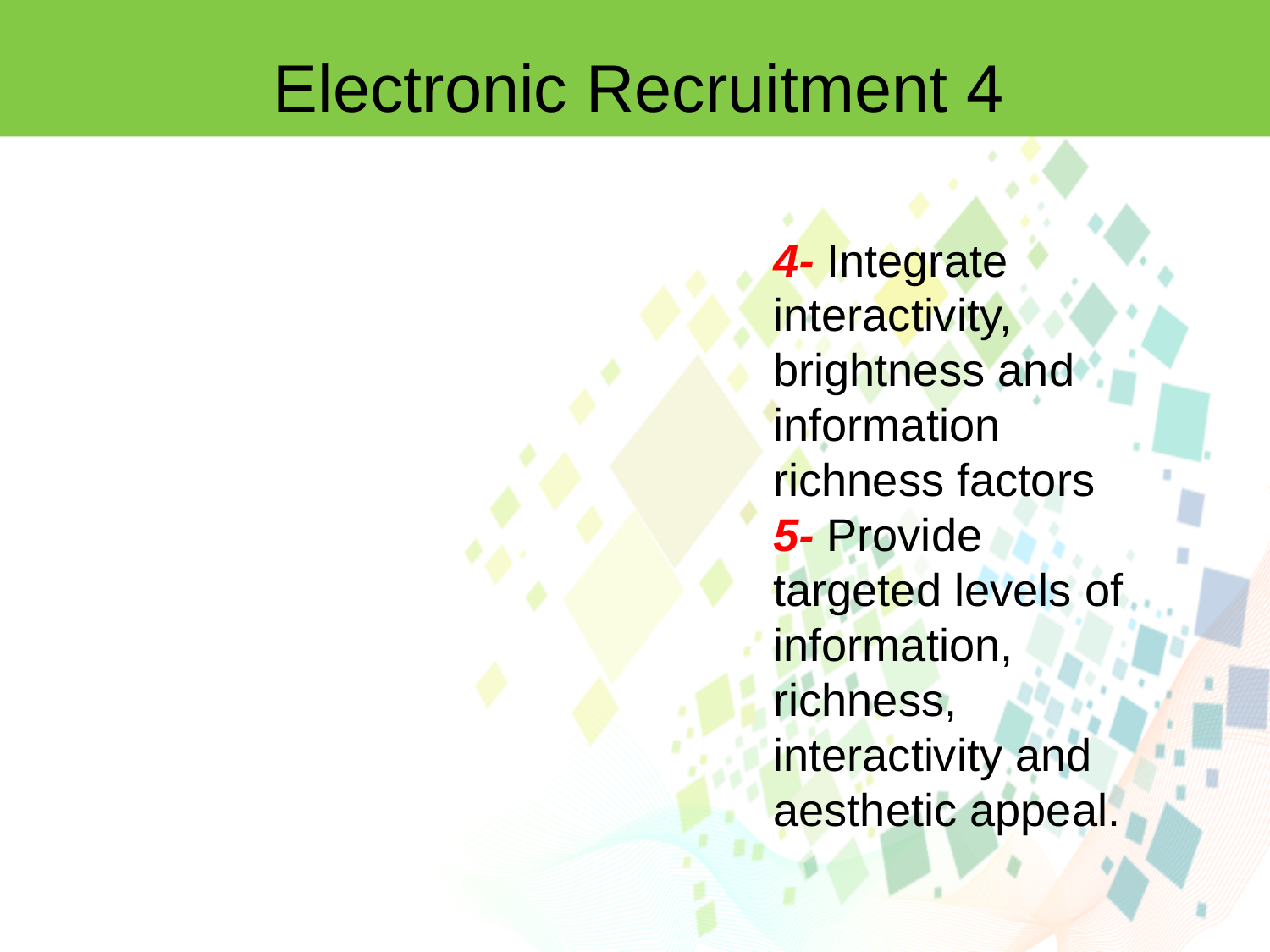

Electronic Recruitment 4
4- Integrate interactivity, brightness and information richness factors
5- Provide targeted levels of information, richness, interactivity and aesthetic appeal.